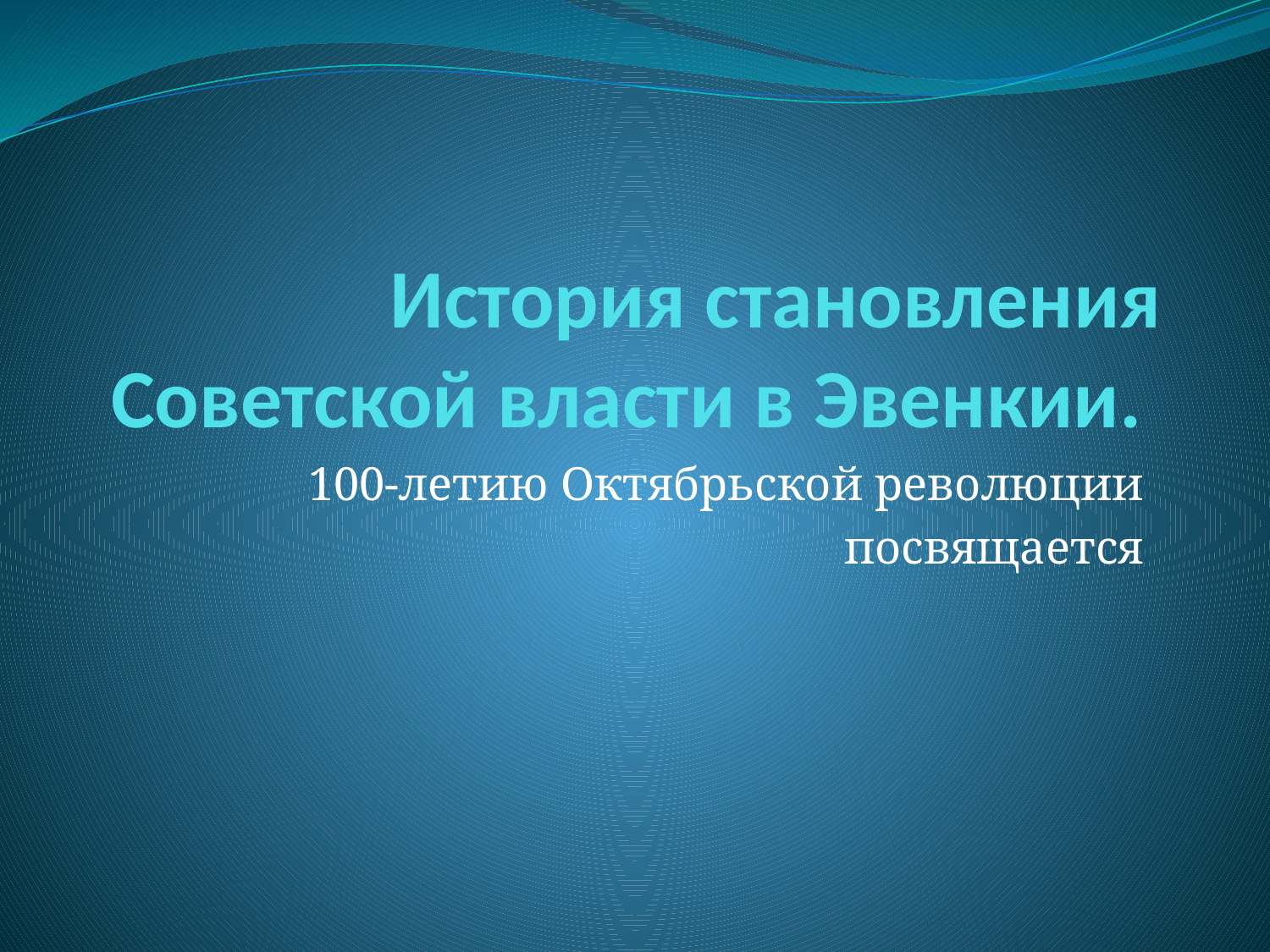

# История становления Советской власти в Эвенкии.
100-летию Октябрьской революции
посвящается